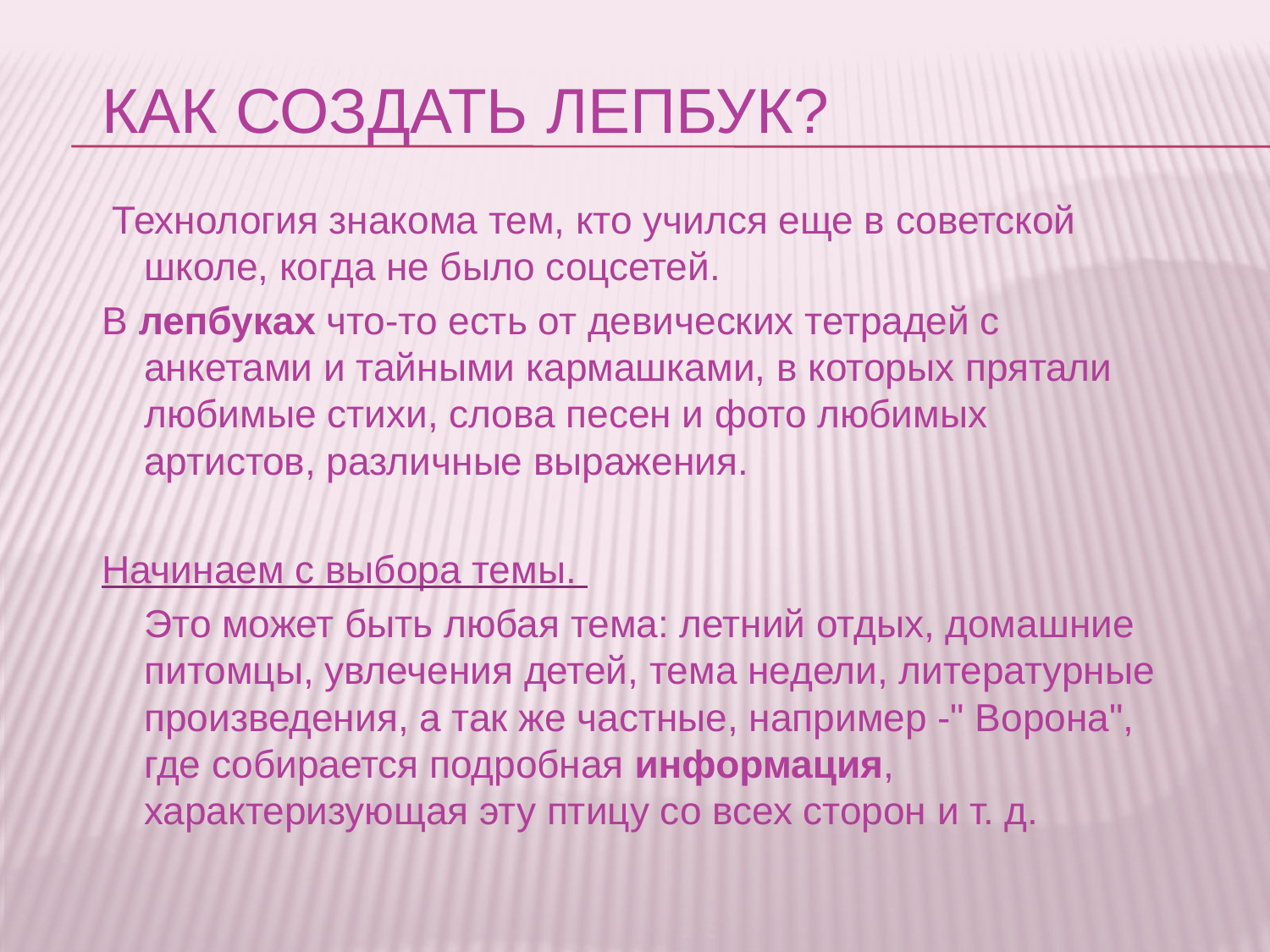

# Как создать Лепбук?
 Технология знакома тем, кто учился еще в советской школе, когда не было соцсетей.
В лепбуках что-то есть от девических тетрадей с анкетами и тайными кармашками, в которых прятали любимые стихи, слова песен и фото любимых артистов, различные выражения.

Начинаем с выбора темы.
Это может быть любая тема: летний отдых, домашние питомцы, увлечения детей, тема недели, литературные произведения, а так же частные, например -" Ворона", где собирается подробная информация, характеризующая эту птицу со всех сторон и т. д.